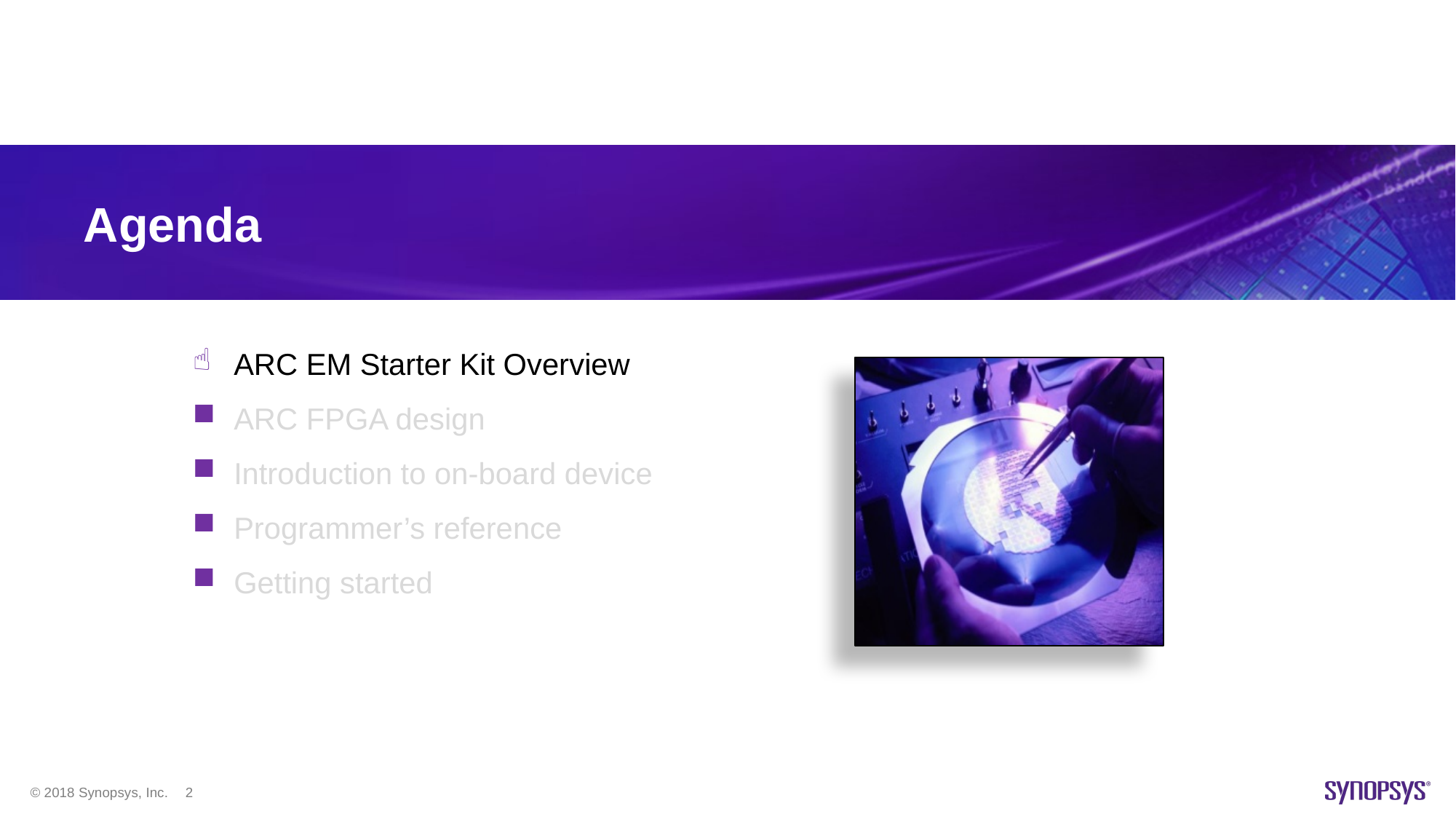

# Agenda
ARC EM Starter Kit Overview
ARC FPGA design
Introduction to on-board device
Programmer’s reference
Getting started